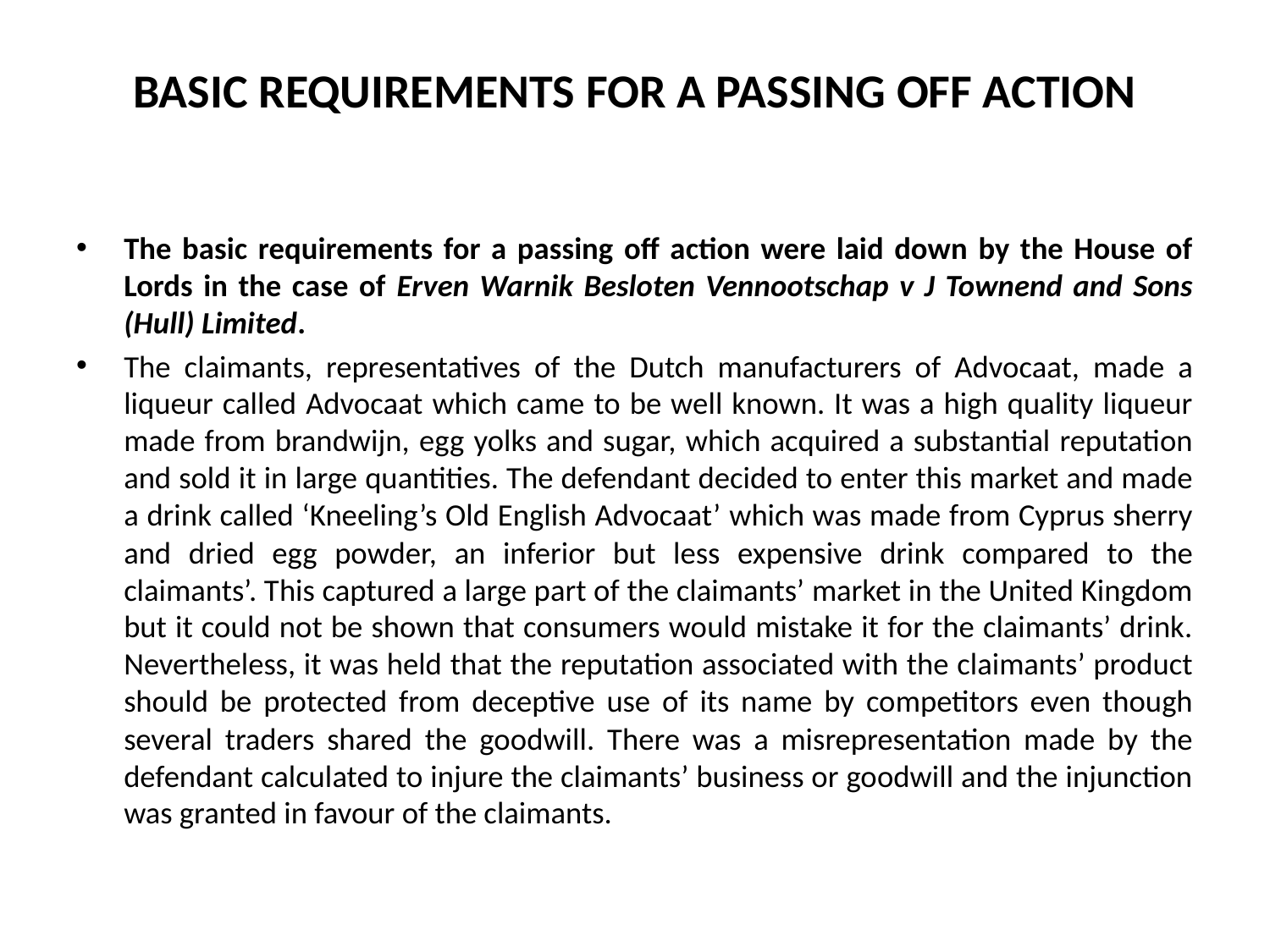

# BASIC REQUIREMENTS FOR A PASSING OFF ACTION
The basic requirements for a passing off action were laid down by the House of Lords in the case of Erven Warnik Besloten Vennootschap v J Townend and Sons (Hull) Limited.
The claimants, representatives of the Dutch manufacturers of Advocaat, made a liqueur called Advocaat which came to be well known. It was a high quality liqueur made from brandwijn, egg yolks and sugar, which acquired a substantial reputation and sold it in large quantities. The defendant decided to enter this market and made a drink called ‘Kneeling’s Old English Advocaat’ which was made from Cyprus sherry and dried egg powder, an inferior but less expensive drink compared to the claimants’. This captured a large part of the claimants’ market in the United Kingdom but it could not be shown that consumers would mistake it for the claimants’ drink. Nevertheless, it was held that the reputation associated with the claimants’ product should be protected from deceptive use of its name by competitors even though several traders shared the goodwill. There was a misrepresentation made by the defendant calculated to injure the claimants’ business or goodwill and the injunction was granted in favour of the claimants.